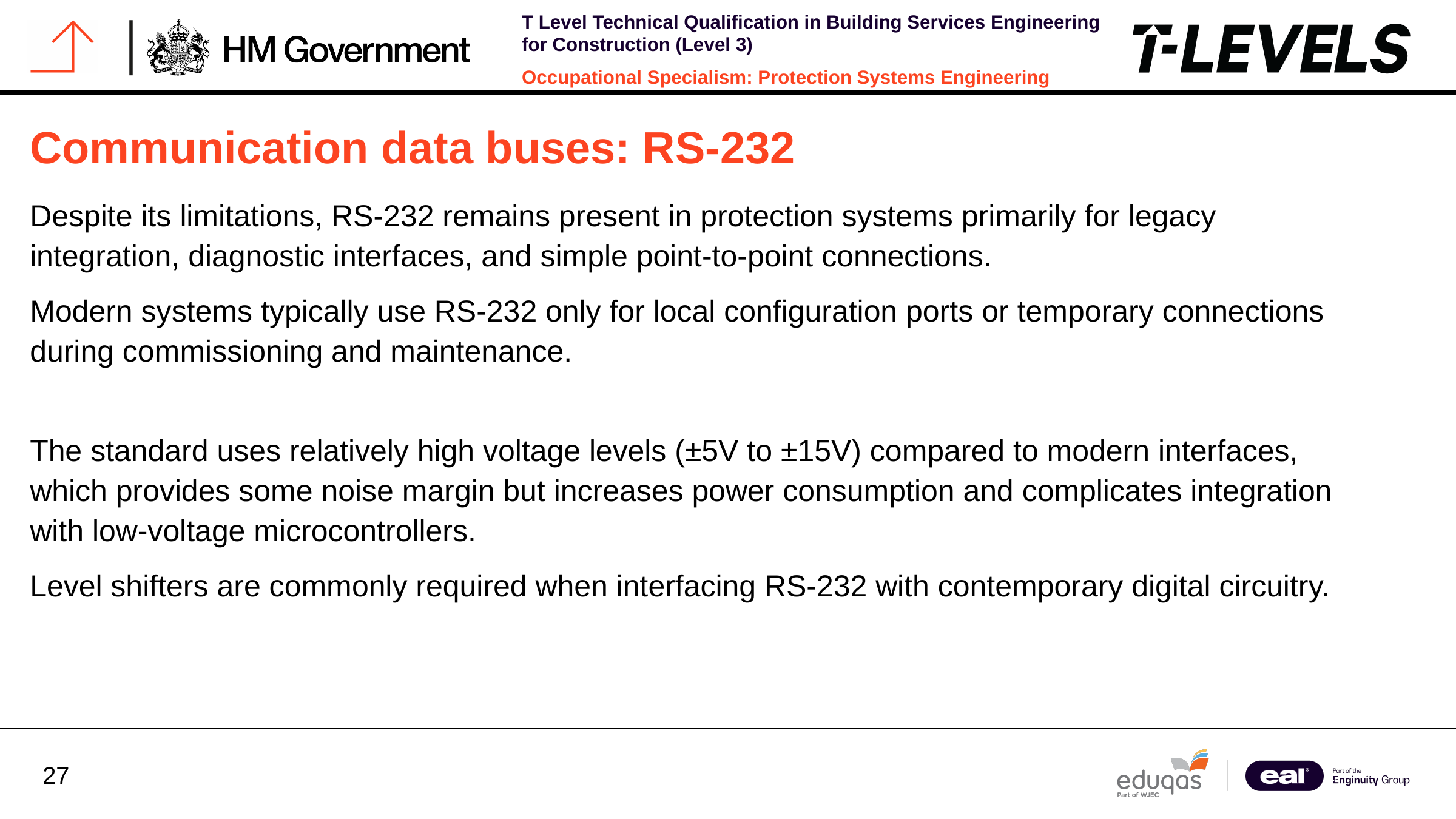

Communication data buses: RS-232
Despite its limitations, RS-232 remains present in protection systems primarily for legacy integration, diagnostic interfaces, and simple point-to-point connections.
Modern systems typically use RS-232 only for local configuration ports or temporary connections during commissioning and maintenance.
The standard uses relatively high voltage levels (±5V to ±15V) compared to modern interfaces, which provides some noise margin but increases power consumption and complicates integration with low-voltage microcontrollers.
Level shifters are commonly required when interfacing RS-232 with contemporary digital circuitry.